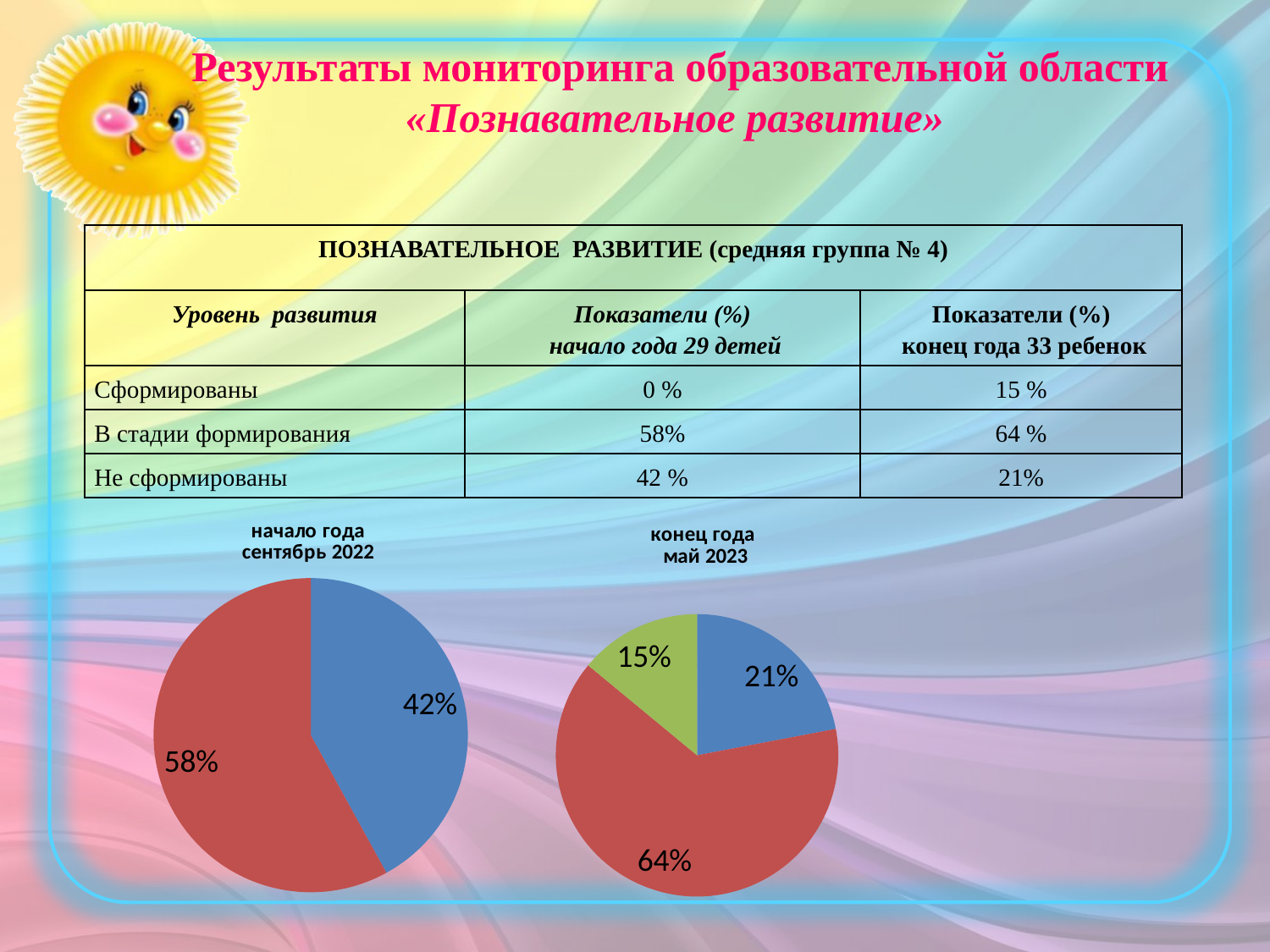

# Результаты мониторинга образовательной области «Познавательное развитие»
| ПОЗНАВАТЕЛЬНОЕ РАЗВИТИЕ (средняя группа № 4) |  |  |
| --- | --- | --- |
| Уровень развития | Показатели (%) начало года 29 детей | Показатели (%) конец года 33 ребенок |
| Сформированы | 0 % | 15 % |
| В стадии формирования | 58% | 64 % |
| Не сформированы | 42 % | 21% |

### Chart: начало года
сентябрь 2022

| Category | начало года |
|---|---|
| не сформир  | 0.42 |
| в стадии | 0.58 |
| сформир | 0.0 |

### Chart: конец года
май 2023

| Category | конец года |
|---|---|
| не сформир | 0.22 |
| в стадии | 0.64 |
| сформир | 0.14 |